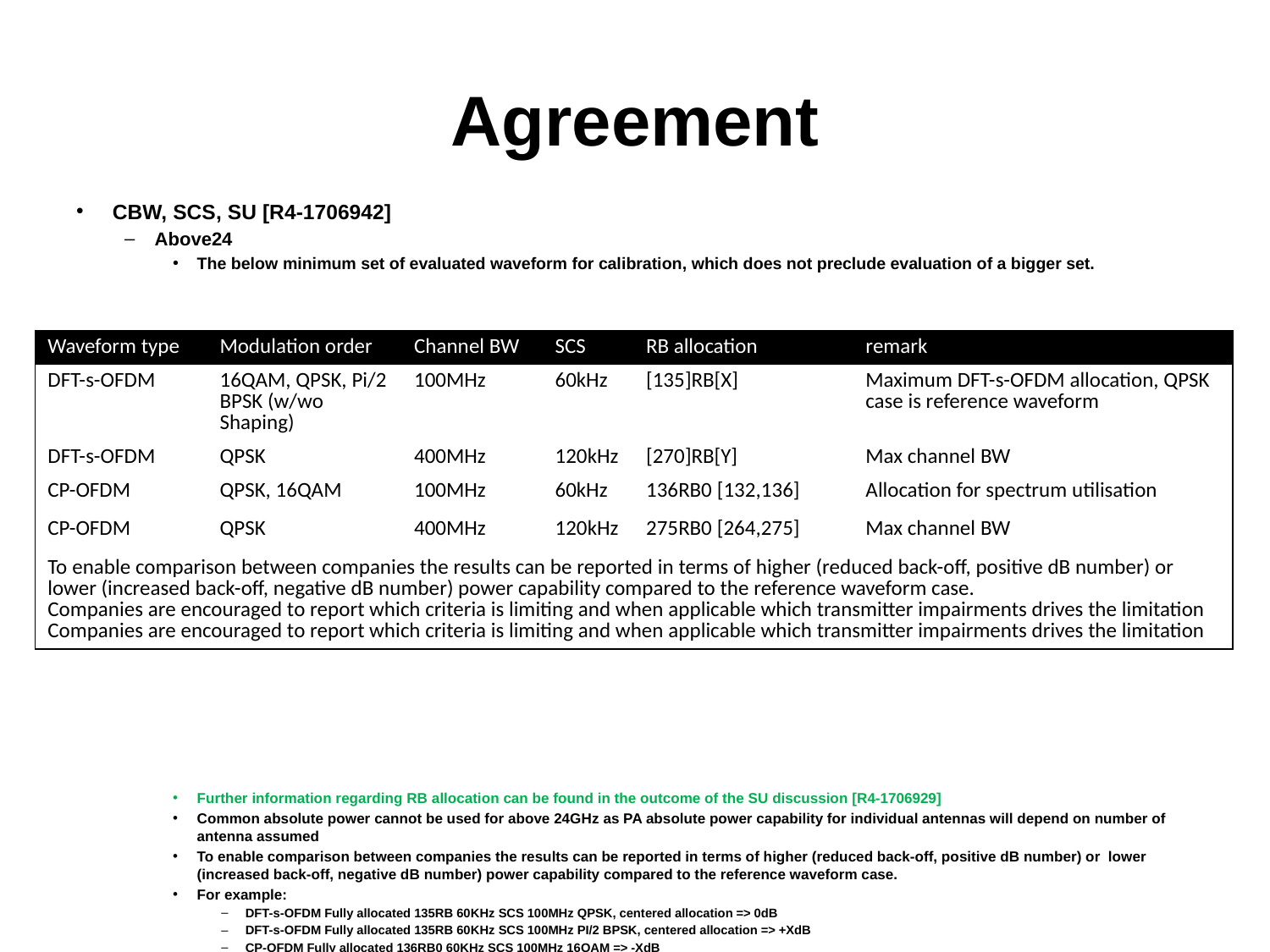

# Agreement
CBW, SCS, SU [R4-1706942]
Above24
The below minimum set of evaluated waveform for calibration, which does not preclude evaluation of a bigger set.

Further information regarding RB allocation can be found in the outcome of the SU discussion [R4-1706929]
Common absolute power cannot be used for above 24GHz as PA absolute power capability for individual antennas will depend on number of antenna assumed
To enable comparison between companies the results can be reported in terms of higher (reduced back-off, positive dB number) or  lower (increased back-off, negative dB number) power capability compared to the reference waveform case.
For example:
DFT-s-OFDM Fully allocated 135RB 60KHz SCS 100MHz QPSK, centered allocation => 0dB
DFT-s-OFDM Fully allocated 135RB 60KHz SCS 100MHz PI/2 BPSK, centered allocation => +XdB
CP-OFDM Fully allocated 136RB0 60KHz SCS 100MHz 16QAM => -XdB
| Waveform type | Modulation order | Channel BW | SCS | RB allocation | remark |
| --- | --- | --- | --- | --- | --- |
| DFT-s-OFDM | 16QAM, QPSK, Pi/2 BPSK (w/wo Shaping) | 100MHz | 60kHz | [135]RB[X] | Maximum DFT-s-OFDM allocation, QPSK case is reference waveform |
| DFT-s-OFDM | QPSK | 400MHz | 120kHz | [270]RB[Y] | Max channel BW |
| CP-OFDM | QPSK, 16QAM | 100MHz | 60kHz | 136RB0 [132,136] | Allocation for spectrum utilisation |
| CP-OFDM | QPSK | 400MHz | 120kHz | 275RB0 [264,275] | Max channel BW |
| To enable comparison between companies the results can be reported in terms of higher (reduced back-off, positive dB number) or lower (increased back-off, negative dB number) power capability compared to the reference waveform case. Companies are encouraged to report which criteria is limiting and when applicable which transmitter impairments drives the limitation Companies are encouraged to report which criteria is limiting and when applicable which transmitter impairments drives the limitation |  |  |  |  |  |